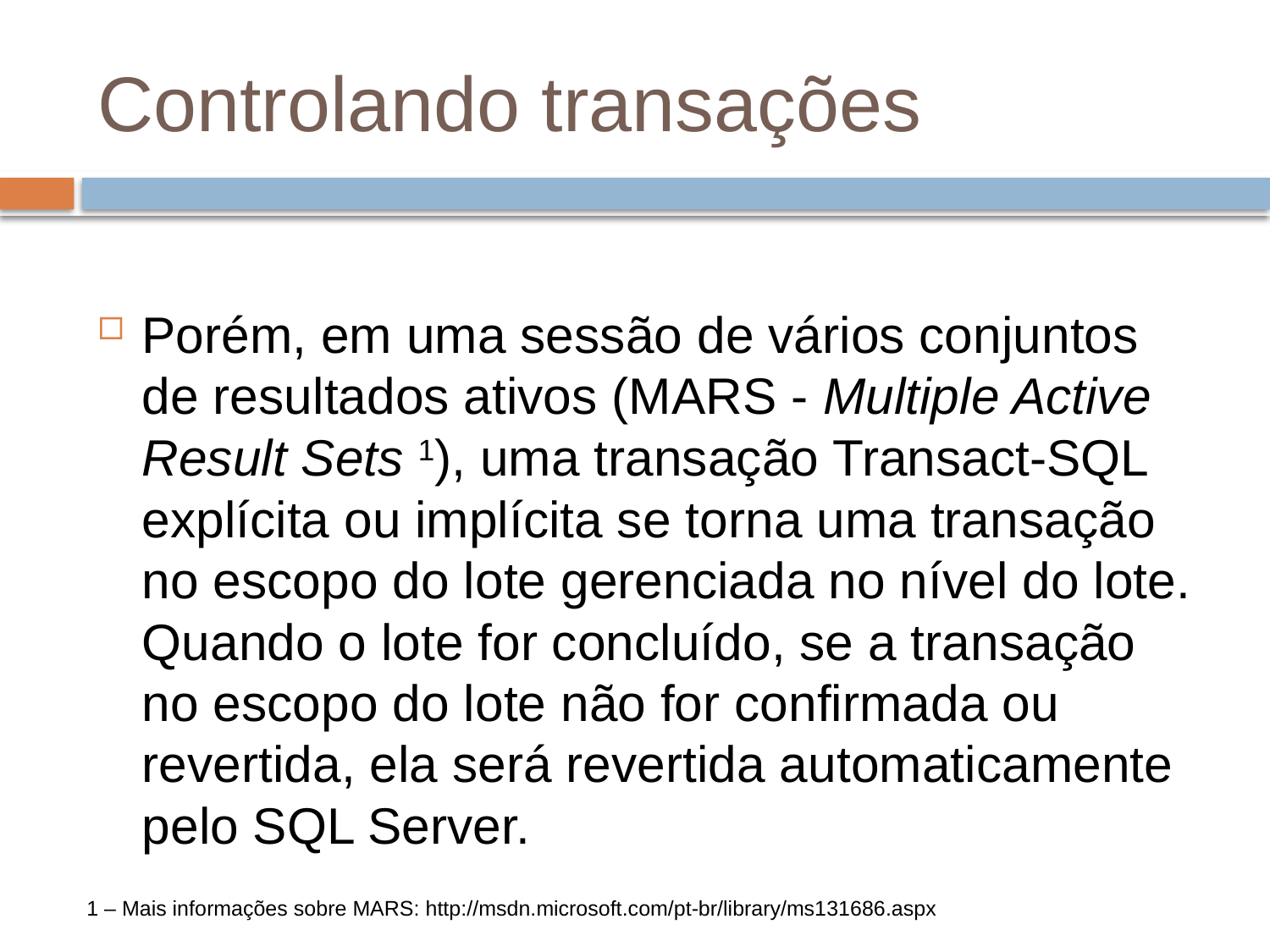

# Controlando transações

Porém, em uma sessão de vários conjuntos de resultados ativos (MARS - Multiple Active Result Sets 1), uma transação Transact-SQL explícita ou implícita se torna uma transação no escopo do lote gerenciada no nível do lote. Quando o lote for concluído, se a transação no escopo do lote não for confirmada ou revertida, ela será revertida automaticamente pelo SQL Server.

1 – Mais informações sobre MARS: http://msdn.microsoft.com/pt-br/library/ms131686.aspx